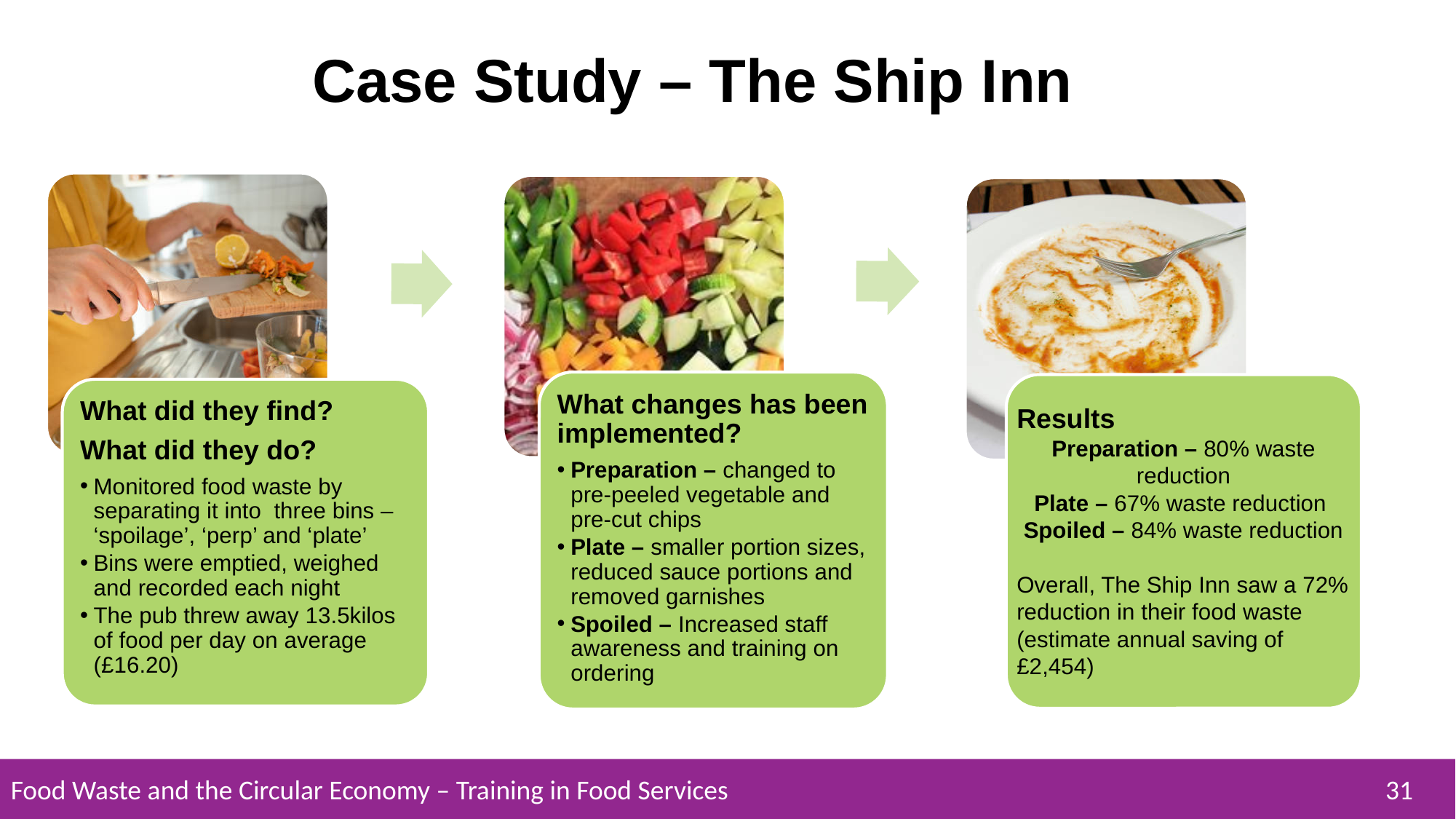

Case Study – The Ship Inn

What changes has been implemented?
Preparation – changed to pre-peeled vegetable and pre-cut chips
Plate – smaller portion sizes, reduced sauce portions and removed garnishes
Spoiled – Increased staff awareness and training on ordering

What did they find?
What did they do?
Monitored food waste by separating it into  three bins – ‘spoilage’, ‘perp’ and ‘plate’
Bins were emptied, weighed and recorded each night
The pub threw away 13.5kilos of food per day on average (£16.20)
Results
Preparation – 80% waste reduction
Plate – 67% waste reduction
Spoiled – 84% waste reduction

Overall, The Ship Inn saw a 72% reduction in their food waste (estimate annual saving of £2,454)